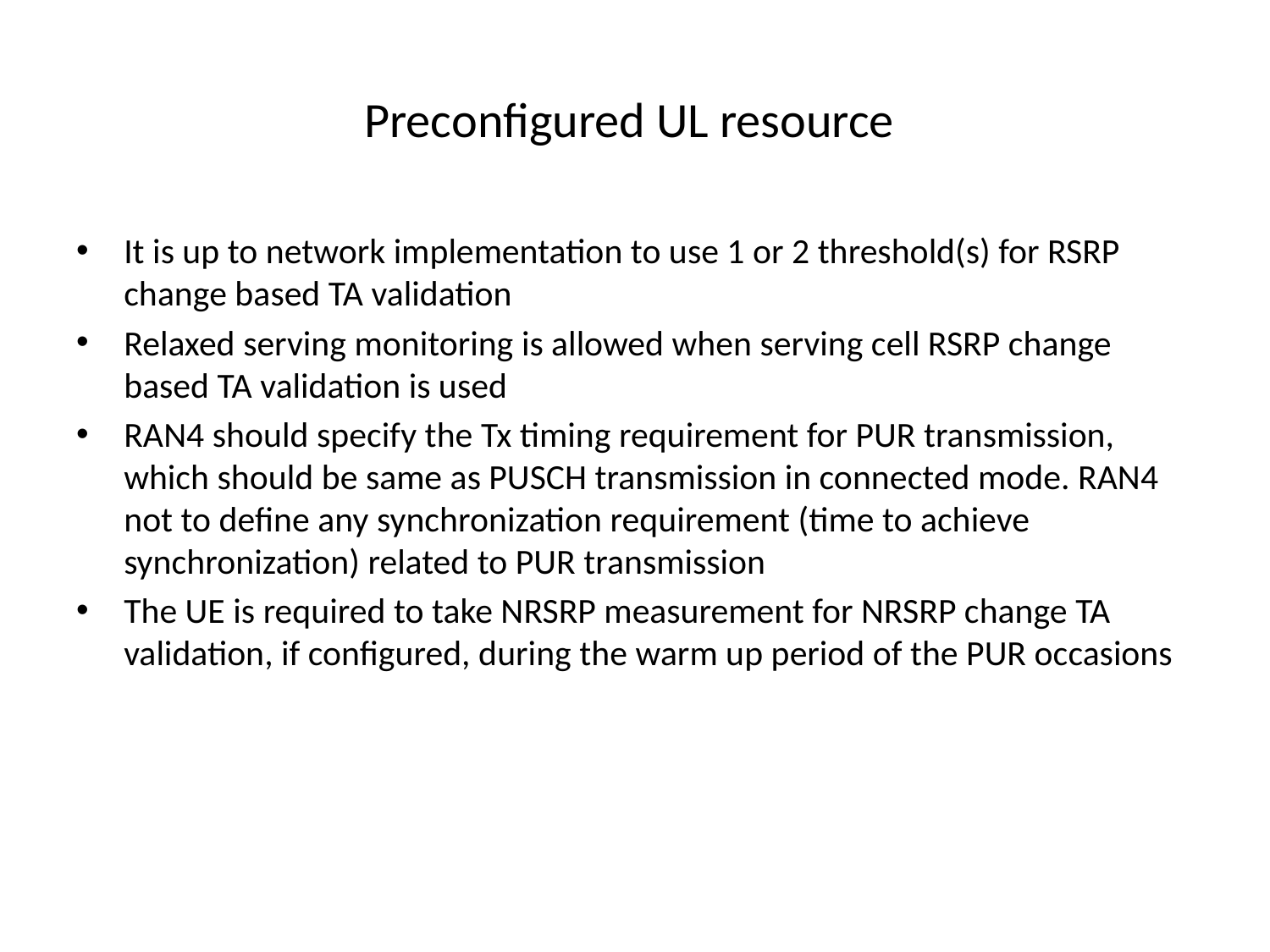

# Preconfigured UL resource
It is up to network implementation to use 1 or 2 threshold(s) for RSRP change based TA validation
Relaxed serving monitoring is allowed when serving cell RSRP change based TA validation is used
RAN4 should specify the Tx timing requirement for PUR transmission, which should be same as PUSCH transmission in connected mode. RAN4 not to define any synchronization requirement (time to achieve synchronization) related to PUR transmission
The UE is required to take NRSRP measurement for NRSRP change TA validation, if configured, during the warm up period of the PUR occasions